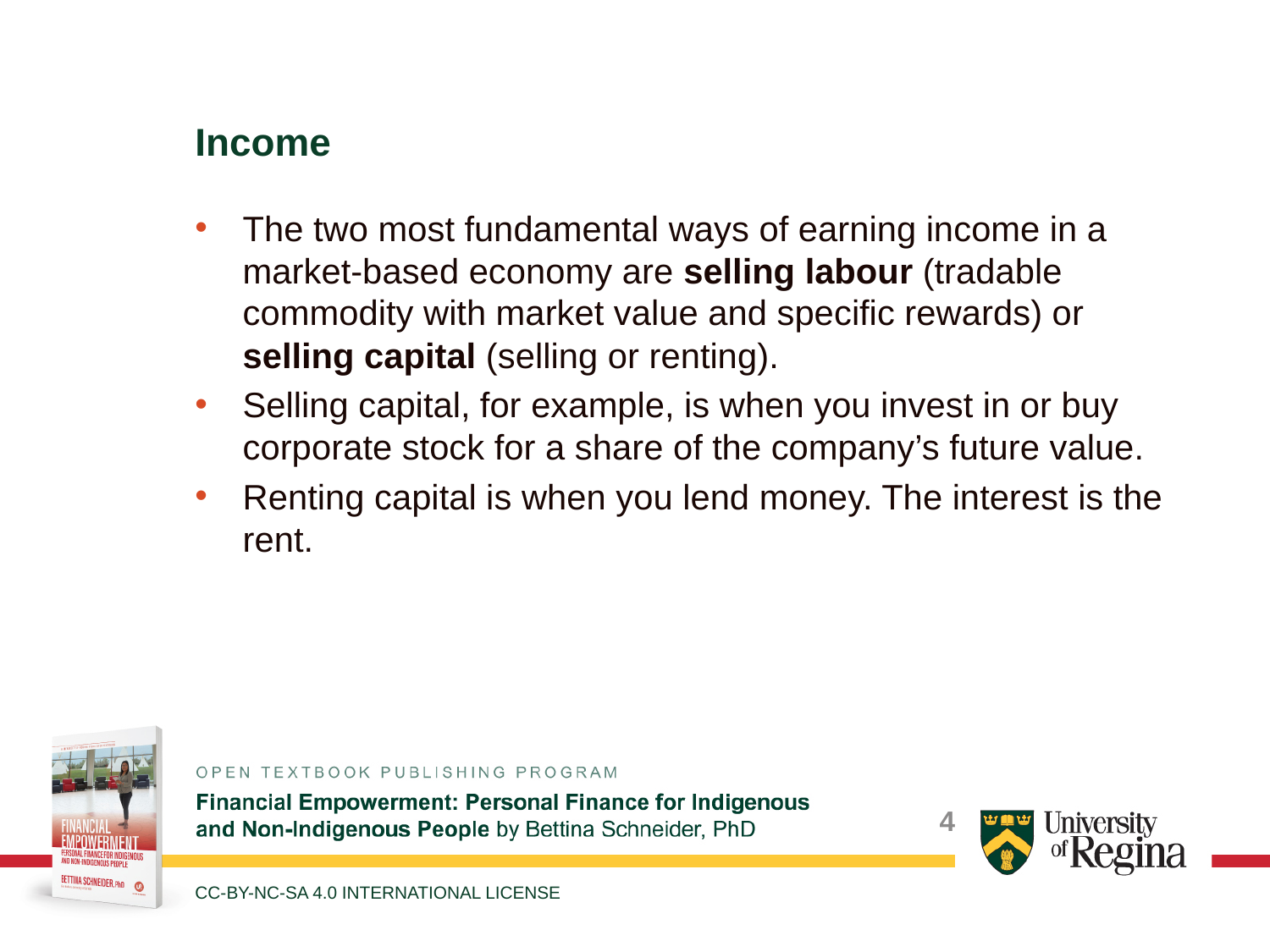

Income
The two most fundamental ways of earning income in a market-based economy are selling labour (tradable commodity with market value and specific rewards) or selling capital (selling or renting).
Selling capital, for example, is when you invest in or buy corporate stock for a share of the company’s future value.
Renting capital is when you lend money. The interest is the rent.
CC-BY-NC-SA 4.0 INTERNATIONAL LICENSE